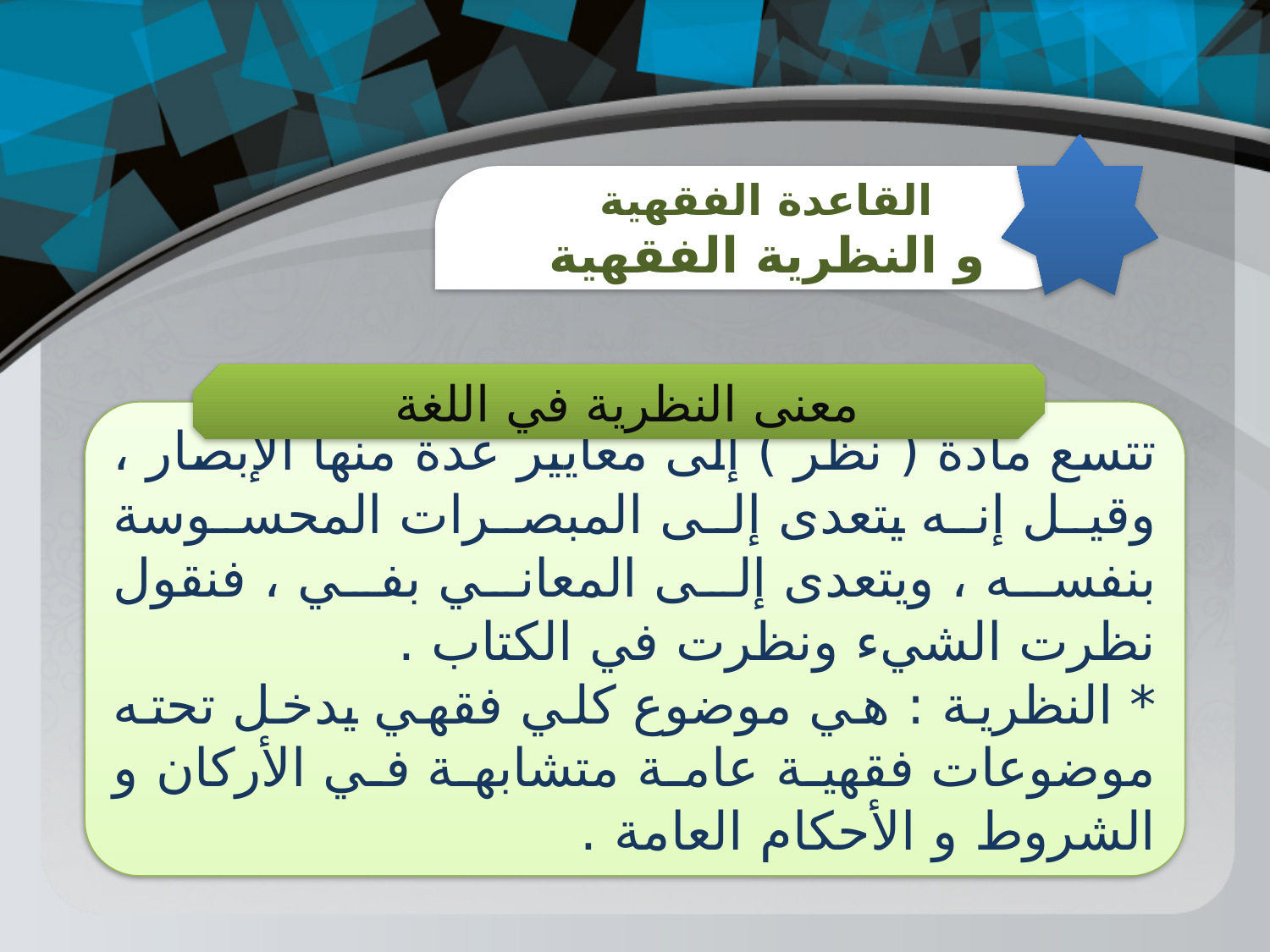

القاعدة الفقهية
و النظرية الفقهية
معنى النظرية في اللغة
تتسع مادة ( نظر ) إلى معايير عدة منها الإبصار ، وقيل إنه يتعدى إلى المبصرات المحسوسة بنفسه ، ويتعدى إلى المعاني بفي ، فنقول نظرت الشيء ونظرت في الكتاب .
* النظرية : هي موضوع كلي فقهي يدخل تحته موضوعات فقهية عامة متشابهة في الأركان و الشروط و الأحكام العامة .